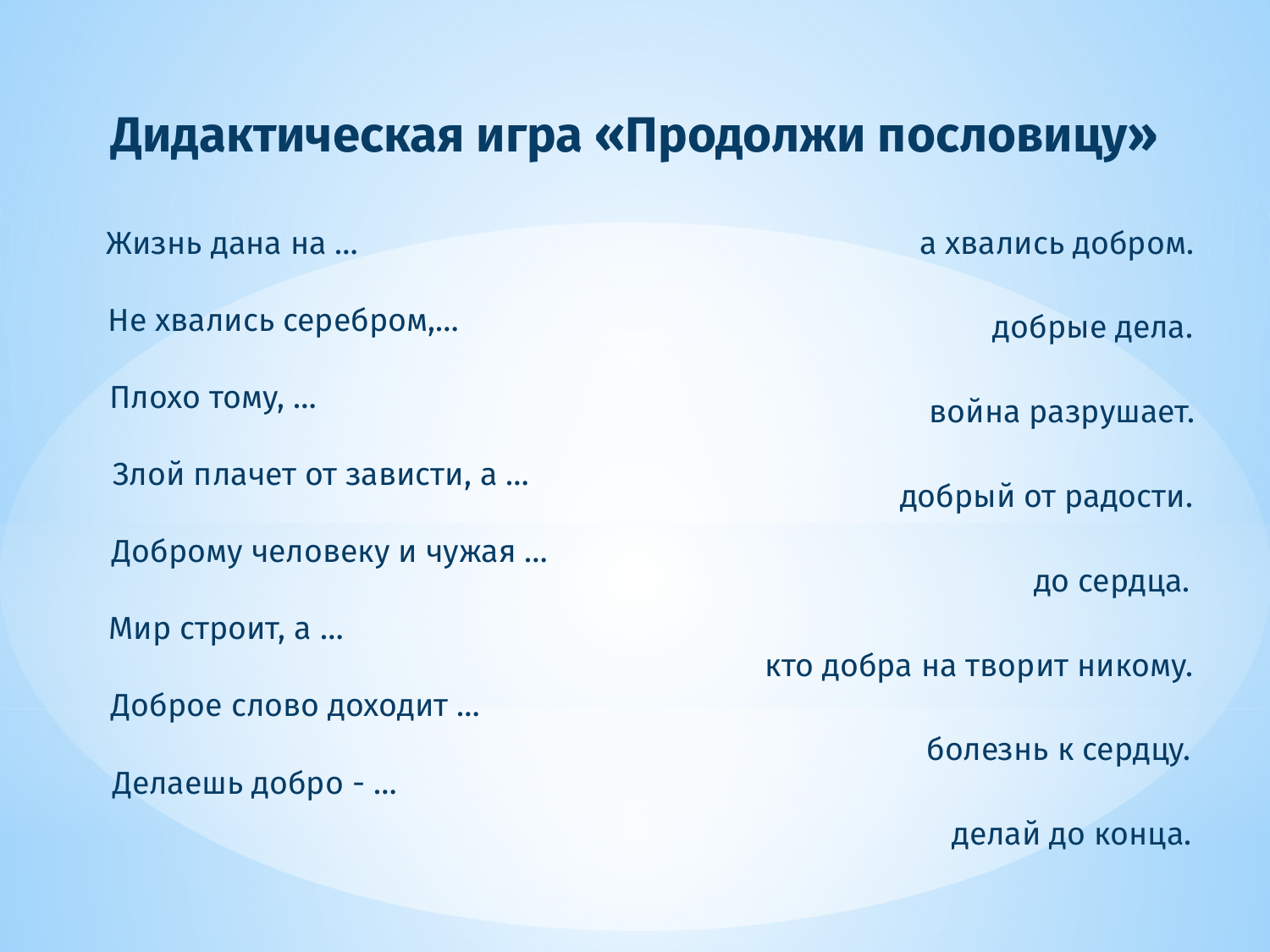

Дидактическая игра «Продолжи пословицу»
Жизнь дана на …
а хвались добром.
Не хвались серебром,…
добрые дела.
Плохо тому, …
война разрушает.
Злой плачет от зависти, а …
добрый от радости.
Доброму человеку и чужая …
до сердца.
Мир строит, а …
кто добра на творит никому.
Доброе слово доходит …
болезнь к сердцу.
Делаешь добро - …
делай до конца.